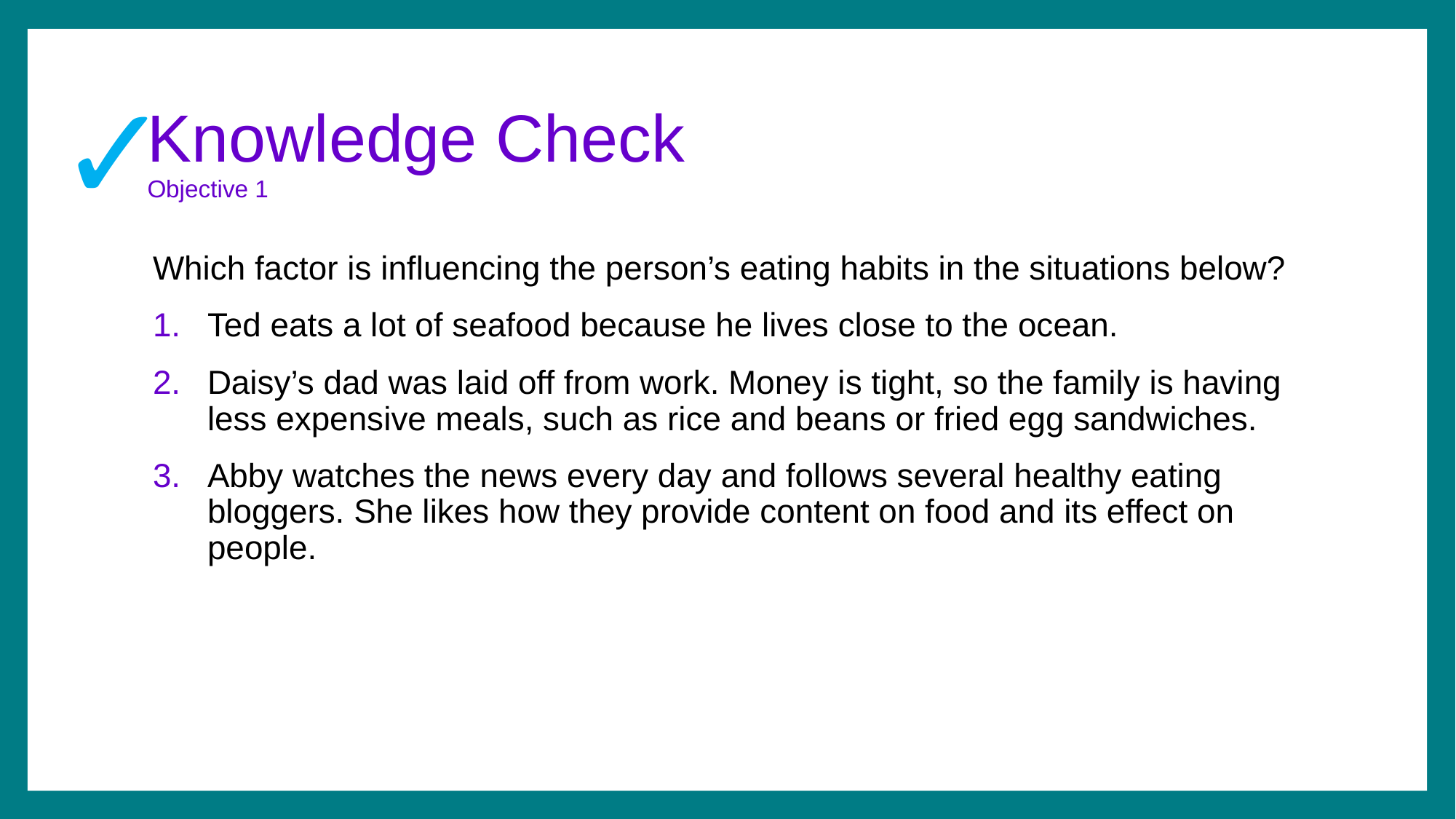

✓
# Knowledge Check Objective 1
Which factor is influencing the person’s eating habits in the situations below?
Ted eats a lot of seafood because he lives close to the ocean.
Daisy’s dad was laid off from work. Money is tight, so the family is having less expensive meals, such as rice and beans or fried egg sandwiches.
Abby watches the news every day and follows several healthy eating bloggers. She likes how they provide content on food and its effect on people.